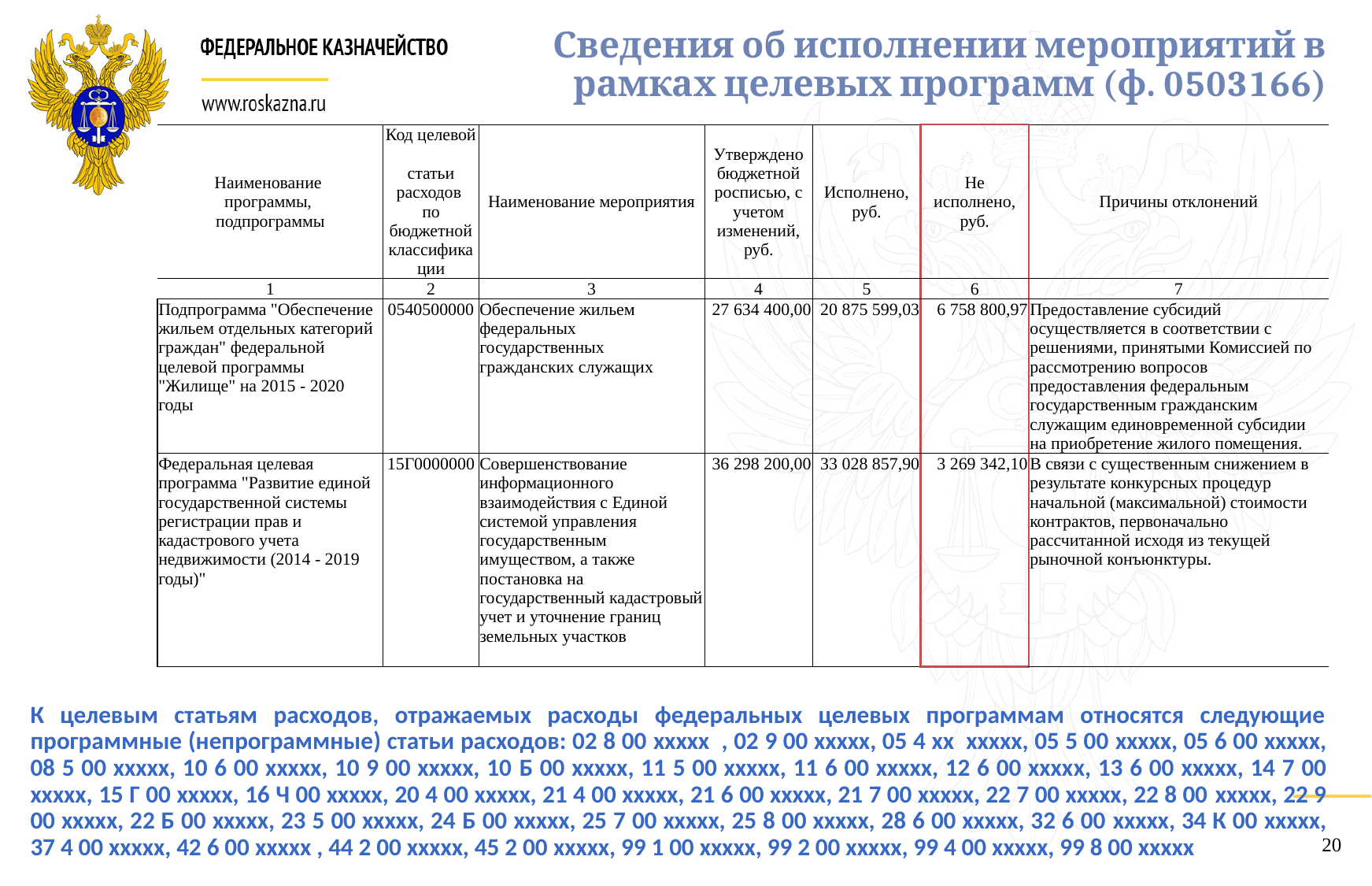

Сведения об исполнении мероприятий в рамках целевых программ (ф. 0503166)
|  |  |  |  |  |  |  |
| --- | --- | --- | --- | --- | --- | --- |
|  |  |  |  |  |  |  |
| Наименование программы, подпрограммы | Код целевой статьи расходов по бюджетной классификации | Наименование мероприятия | Утверждено бюджетной росписью, с учетом изменений, руб. | Исполнено, руб. | Не исполнено, руб. | Причины отклонений |
| 1 | 2 | 3 | 4 | 5 | 6 | 7 |
| Подпрограмма "Обеспечение жильем отдельных категорий граждан" федеральной целевой программы "Жилище" на 2015 - 2020 годы | 0540500000 | Обеспечение жильем федеральных государственных гражданских служащих | 27 634 400,00 | 20 875 599,03 | 6 758 800,97 | Предоставление субсидий осуществляется в соответствии с решениями, принятыми Комиссией по рассмотрению вопросов предоставления федеральным государственным гражданским служащим единовременной субсидии на приобретение жилого помещения. |
| Федеральная целевая программа "Развитие единой государственной системы регистрации прав и кадастрового учета недвижимости (2014 - 2019 годы)" | 15Г0000000 | Совершенствование информационного взаимодействия с Единой системой управления государственным имуществом, а также постановка на государственный кадастровый учет и уточнение границ земельных участков | 36 298 200,00 | 33 028 857,90 | 3 269 342,10 | В связи с существенным снижением в результате конкурсных процедур начальной (максимальной) стоимости контрактов, первоначально рассчитанной исходя из текущей рыночной конъюнктуры. |
К целевым статьям расходов, отражаемых расходы федеральных целевых программам относятся следующие программные (непрограммные) статьи расходов: 02 8 00 xxxxx  , 02 9 00 xxxxx, 05 4 xx  xxxxx, 05 5 00 ххххх, 05 6 00 xxxxx, 08 5 00 xxxxx, 10 6 00 xxxxx, 10 9 00 xxxxx, 10 Б 00 xxxxx, 11 5 00 xxxxx, 11 6 00 xxxxx, 12 6 00 xxxxх, 13 6 00 xxxxx, 14 7 00 xxxxx, 15 Г 00 xxxxx, 16 Ч 00 xxxxx, 20 4 00 xxxxx, 21 4 00 xxxxx, 21 6 00 xxxxx, 21 7 00 xxxxx, 22 7 00 xxxxx, 22 8 00 ххххх, 22 9 00 ххххх, 22 Б 00 xxxxx, 23 5 00 xxxxx, 24 Б 00 xxxxx, 25 7 00 xxxxx, 25 8 00 xxxxx, 28 6 00 xxxxx, 32 6 00 ххххх, 34 К 00 xxxxx, 37 4 00 xxxxx, 42 6 00 ххххх , 44 2 00 ххххх, 45 2 00 xxxxx, 99 1 00 xxxxx, 99 2 00 xxxxx, 99 4 00 xxxxx, 99 8 00 xxxxx
20